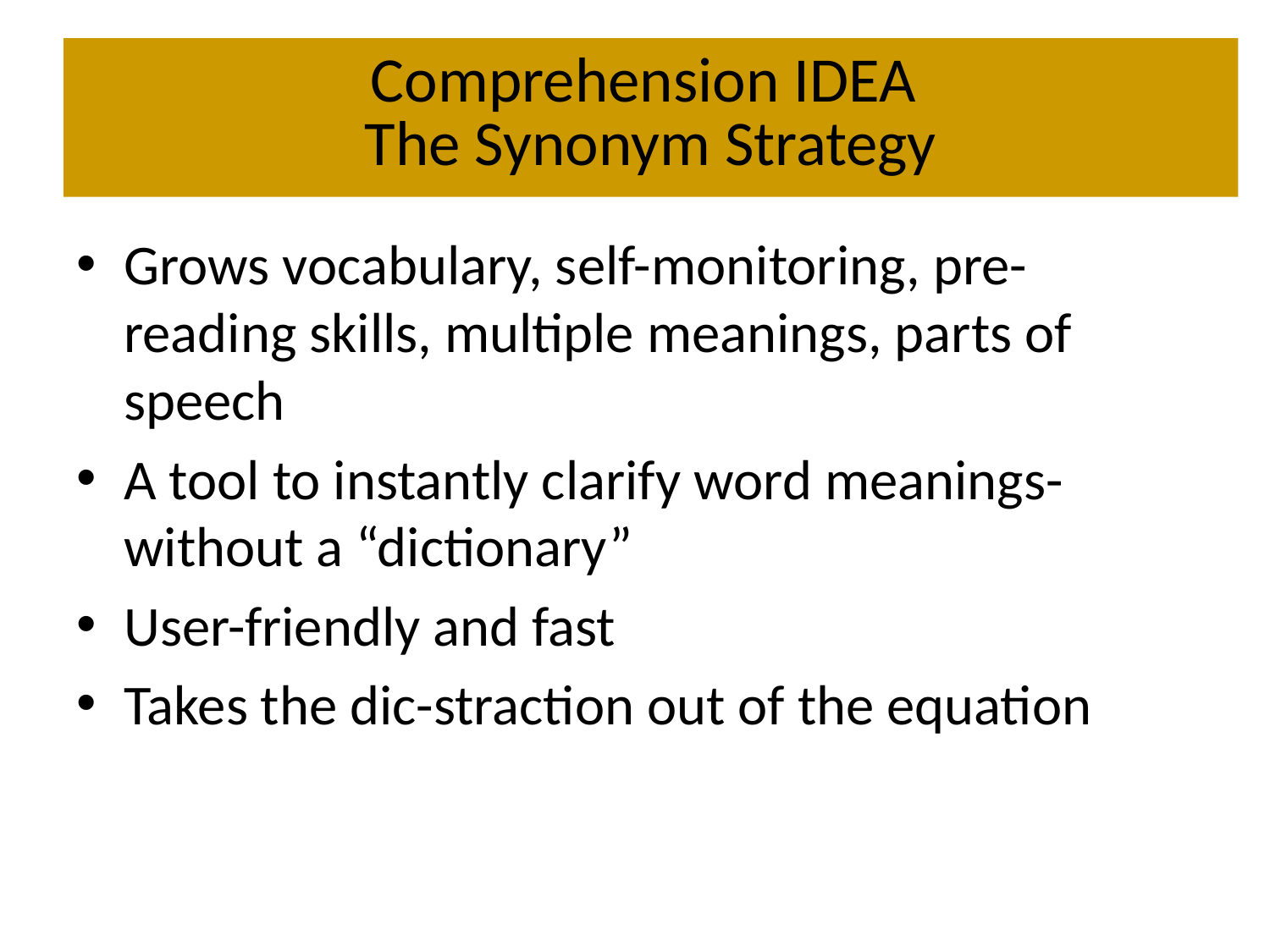

# Comprehension IDEA The Synonym Strategy
Grows vocabulary, self-monitoring, pre-reading skills, multiple meanings, parts of speech
A tool to instantly clarify word meanings- without a “dictionary”
User-friendly and fast
Takes the dic-straction out of the equation